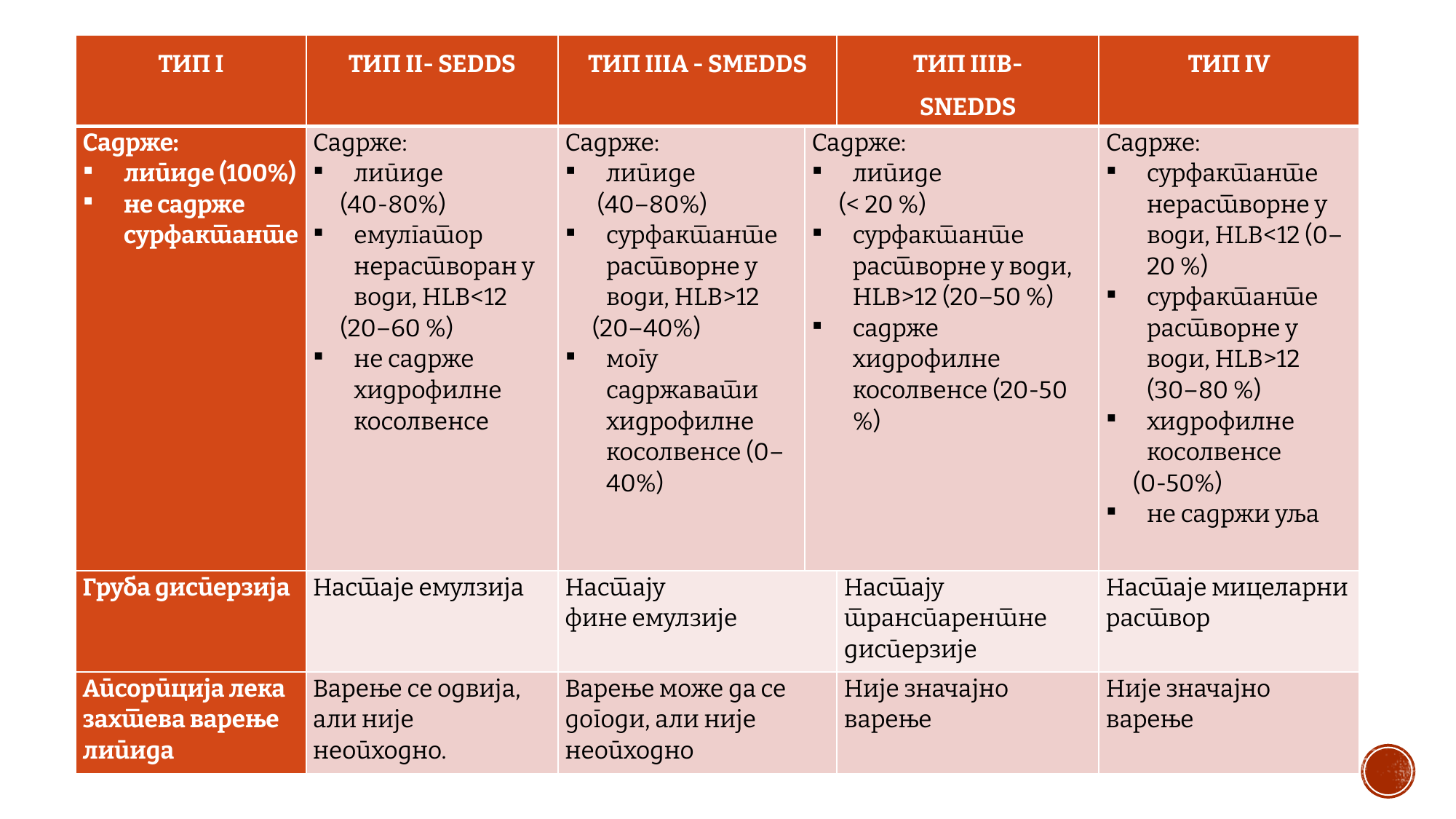

| ТИП I | ТИП II- SEDDS | ТИП IIIА - SМEDDS |  | ТИП IIIВ- SNEDDS | ТИП IV |
| --- | --- | --- | --- | --- | --- |
| Садрже: липиде (100%) не садрже сурфактанте | Садрже: липиде (40-80%) емулгатор нерастворан у води, HLB<12 (20–60 %) не садрже хидрофилне косолвенсе | Садрже: липиде (40–80%) сурфактанте растворне у води, HLB>12 (20–40%) могу садржавати хидрофилне косолвенсе (0–40%) | Садрже: липиде (< 20 %) сурфактанте растворне у води, HLB>12 (20–50 %) садрже хидрофилне косолвенсе (20-50 %) |  | Садрже: сурфактанте нерастворне у води, HLB<12 (0–20 %) сурфактанте растворне у води, HLB>12 (30–80 %) хидрофилне косолвенсе (0-50%) не садржи уља |
| Груба дисперзија | Настаје емулзија | Настају фине емулзије |  | Настају транспарентне дисперзије | Настаје мицеларни раствор |
| Апсорпција лека захтева варење липида | Варење се одвија, али није неопходно. | Варење може да се догоди, али није неопходно |  | Није значајно варење | Није значајно варење |